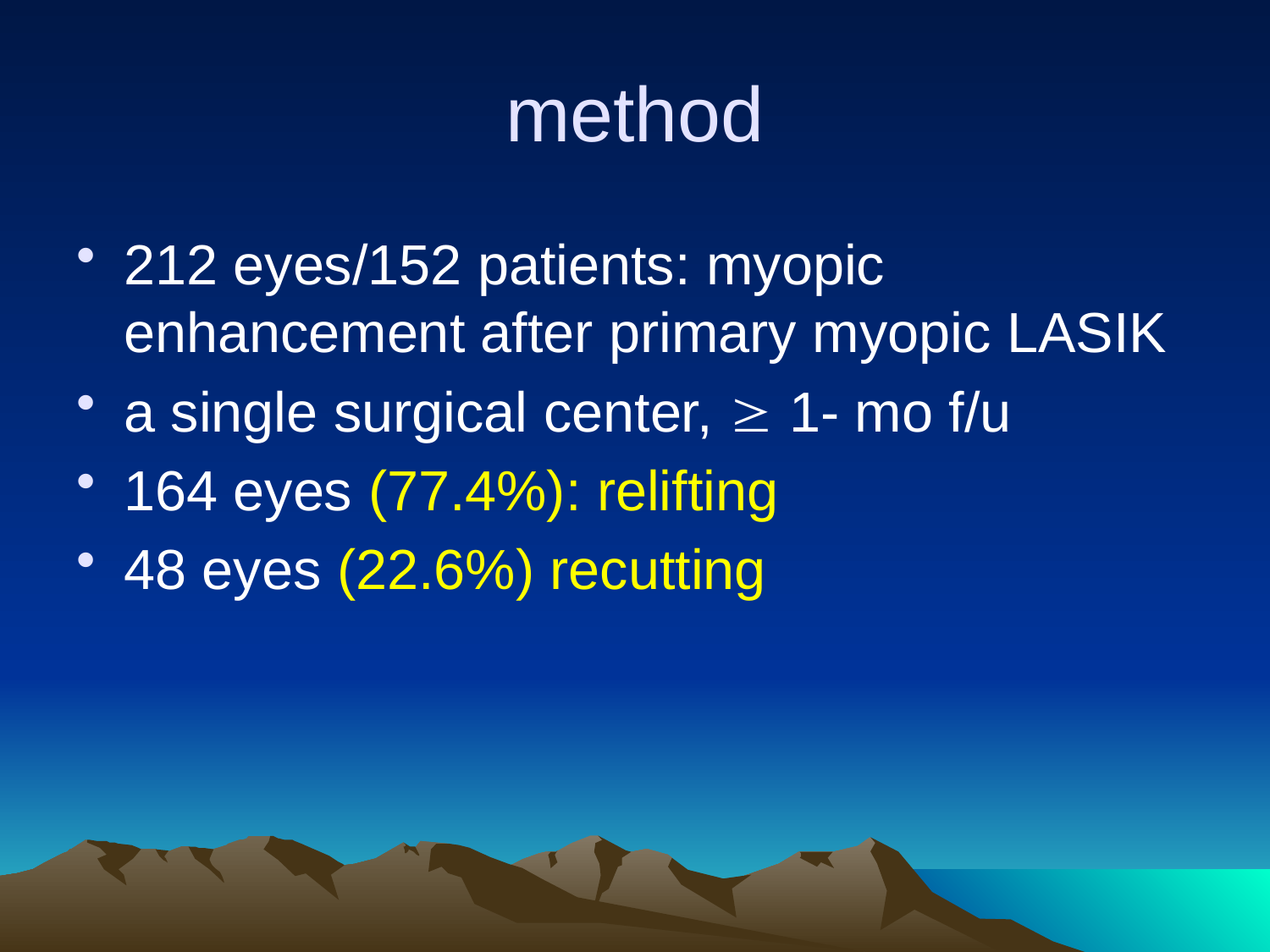

# method
212 eyes/152 patients: myopic enhancement after primary myopic LASIK
a single surgical center, ≥ 1- mo f/u
164 eyes (77.4%): relifting
48 eyes (22.6%) recutting